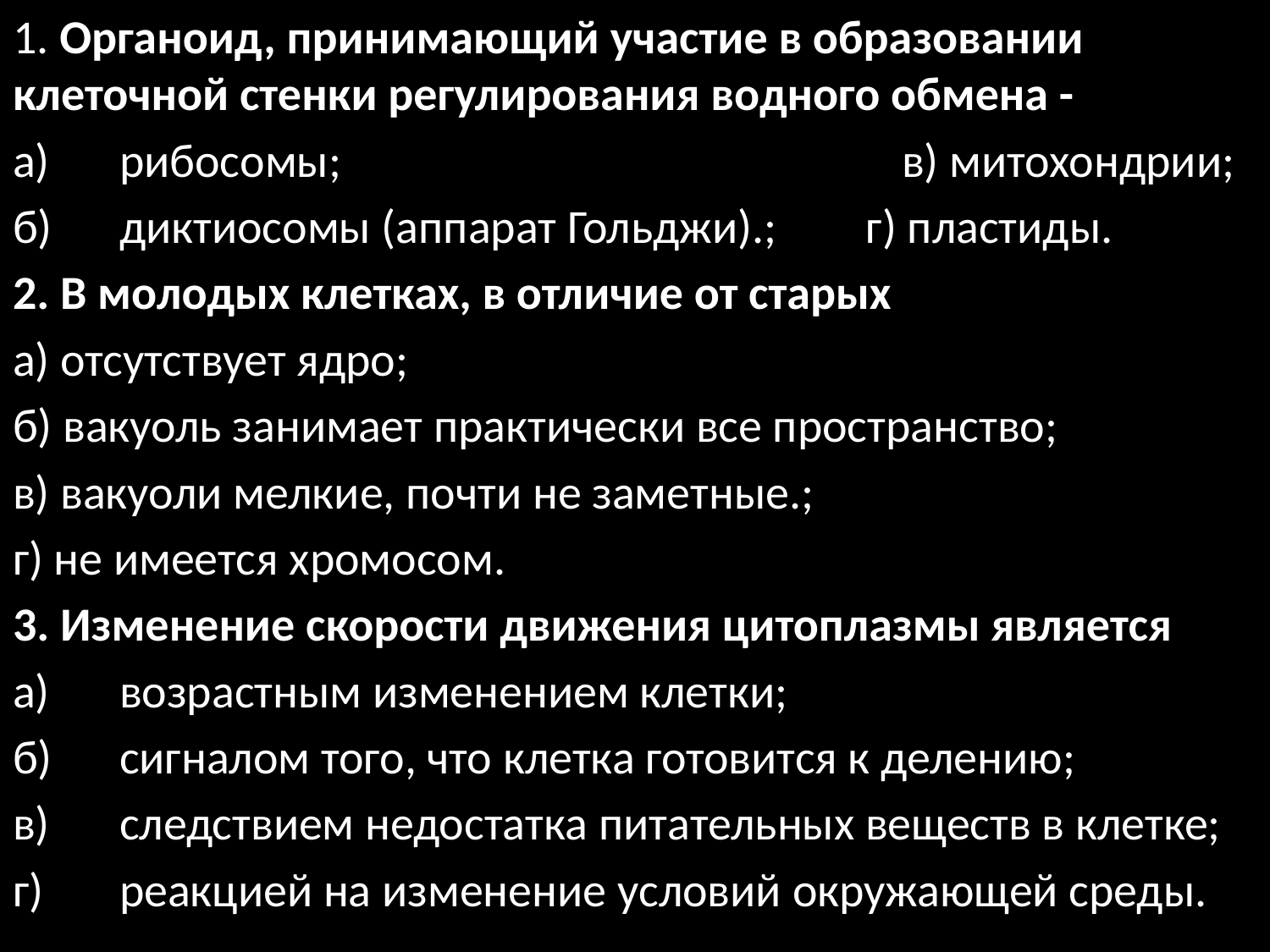

1. Органоид, принимающий участие в образовании клеточной стенки регулирования водного обмена -
а)	рибосомы;	                                           в) митохондрии;
б)	диктиосомы (аппарат Гольджи).;	г) пластиды.
2. В молодых клетках, в отличие от старых
а) отсутствует ядро;
б) вакуоль занимает практически все пространство;
в) вакуоли мелкие, почти не заметные.;
г) не имеется хромосом.
3. Изменение скорости движения цитоплазмы является
а)	возрастным изменением клетки;
б)	сигналом того, что клетка готовится к делению;
в)	следствием недостатка питательных веществ в клетке;
г)	реакцией на изменение условий окружающей среды.